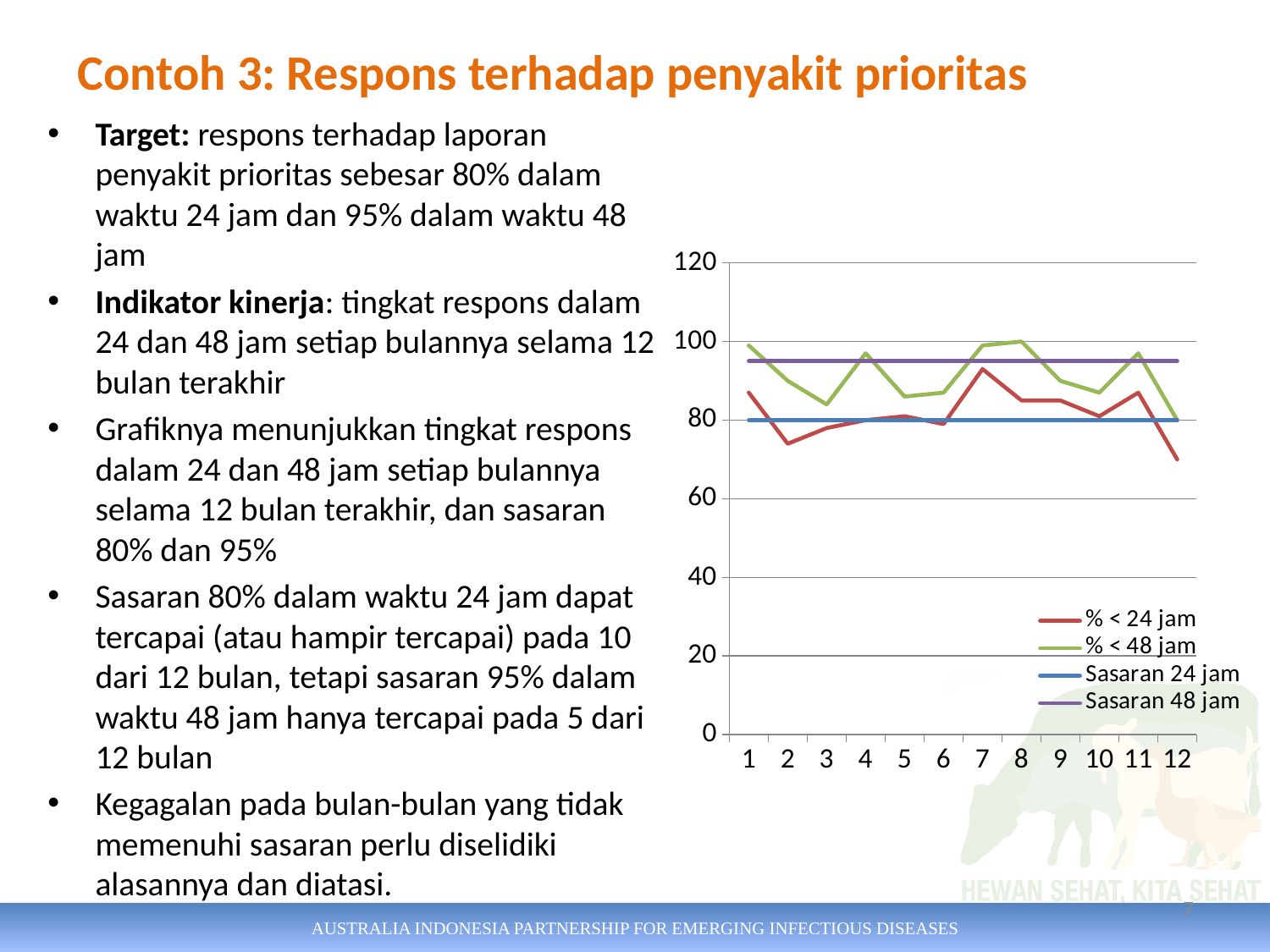

# Contoh 3: Respons terhadap penyakit prioritas
Target: respons terhadap laporan penyakit prioritas sebesar 80% dalam waktu 24 jam dan 95% dalam waktu 48 jam
Indikator kinerja: tingkat respons dalam 24 dan 48 jam setiap bulannya selama 12 bulan terakhir
Grafiknya menunjukkan tingkat respons dalam 24 dan 48 jam setiap bulannya selama 12 bulan terakhir, dan sasaran 80% dan 95%
Sasaran 80% dalam waktu 24 jam dapat tercapai (atau hampir tercapai) pada 10 dari 12 bulan, tetapi sasaran 95% dalam waktu 48 jam hanya tercapai pada 5 dari 12 bulan
Kegagalan pada bulan-bulan yang tidak memenuhi sasaran perlu diselidiki alasannya dan diatasi.

### Chart

| Category | % < 24 jam | % < 48 jam | Sasaran 24 jam | Sasaran 48 jam |
|---|---|---|---|---|
7